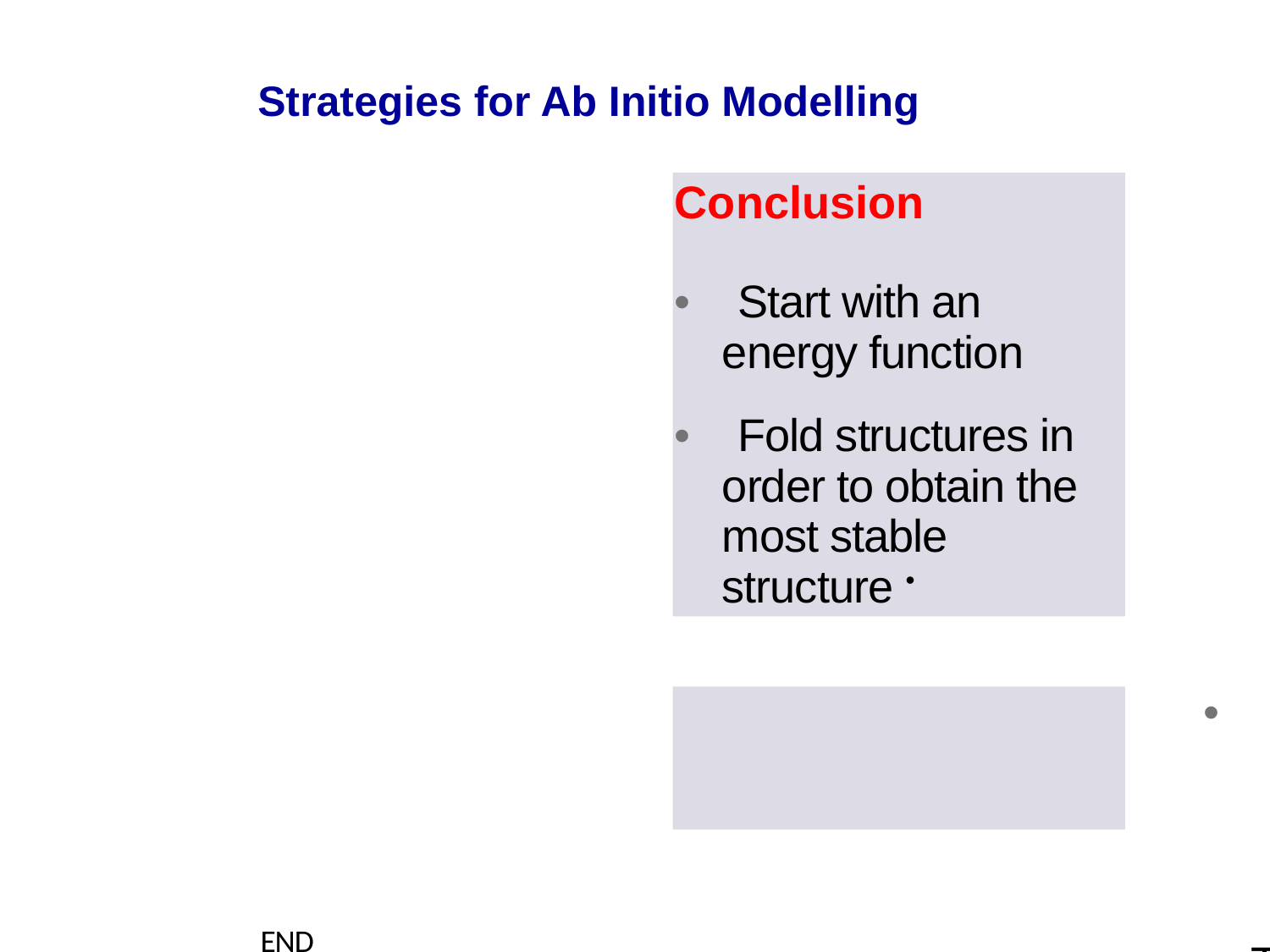

Strategies for Ab Initio Modelling
Conclusion
•    Start with an energy function
•    Fold structures in order to obtain the most stable structure •
•    This structure will have the minimum energy
END